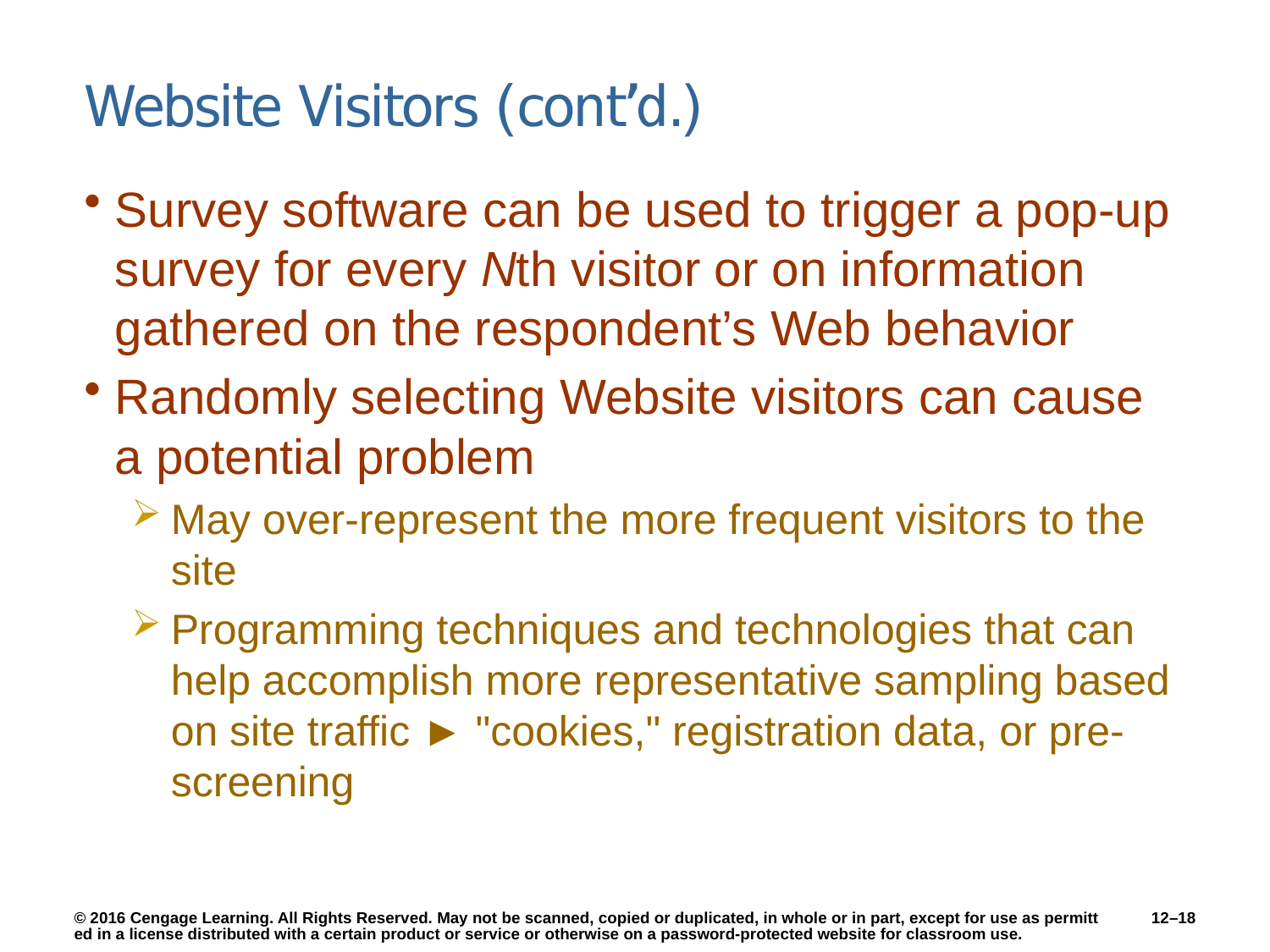

# Website Visitors (cont’d.)
Survey software can be used to trigger a pop-up survey for every Nth visitor or on information gathered on the respondent’s Web behavior
Randomly selecting Website visitors can cause a potential problem
May over-represent the more frequent visitors to the site
Programming techniques and technologies that can help accomplish more representative sampling based on site traffic ► "cookies," registration data, or pre-screening
12–18
© 2016 Cengage Learning. All Rights Reserved. May not be scanned, copied or duplicated, in whole or in part, except for use as permitted in a license distributed with a certain product or service or otherwise on a password-protected website for classroom use.